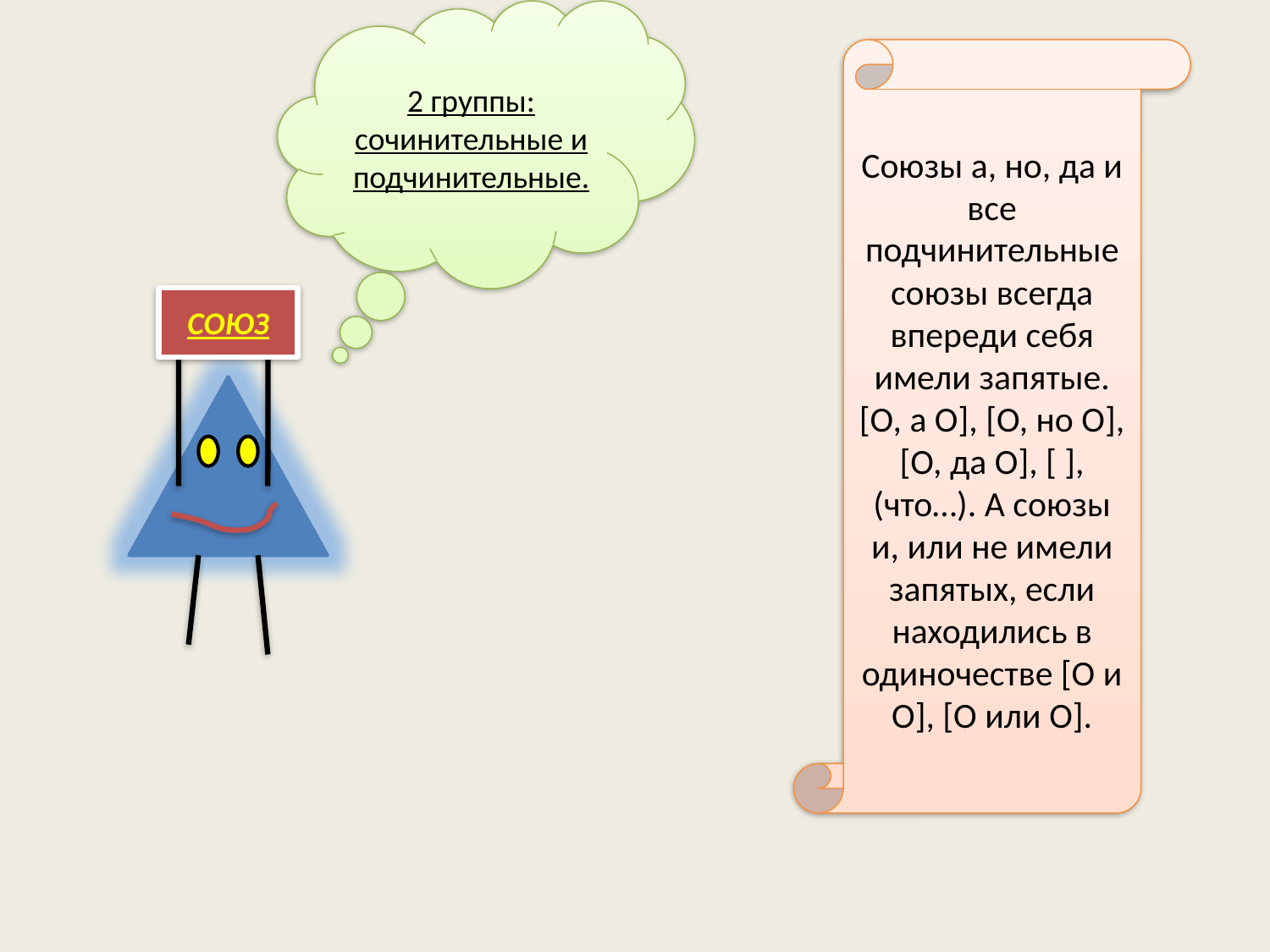

2 группы: сочинительные и подчинительные.

Союзы а, но, да и все подчинительные союзы всегда впереди себя имели запятые. [О, а О], [О, но О], [О, да О], [ ], (что…). А союзы и, или не имели запятых, если находились в одиночестве [О и О], [О или О].
СОЮЗ